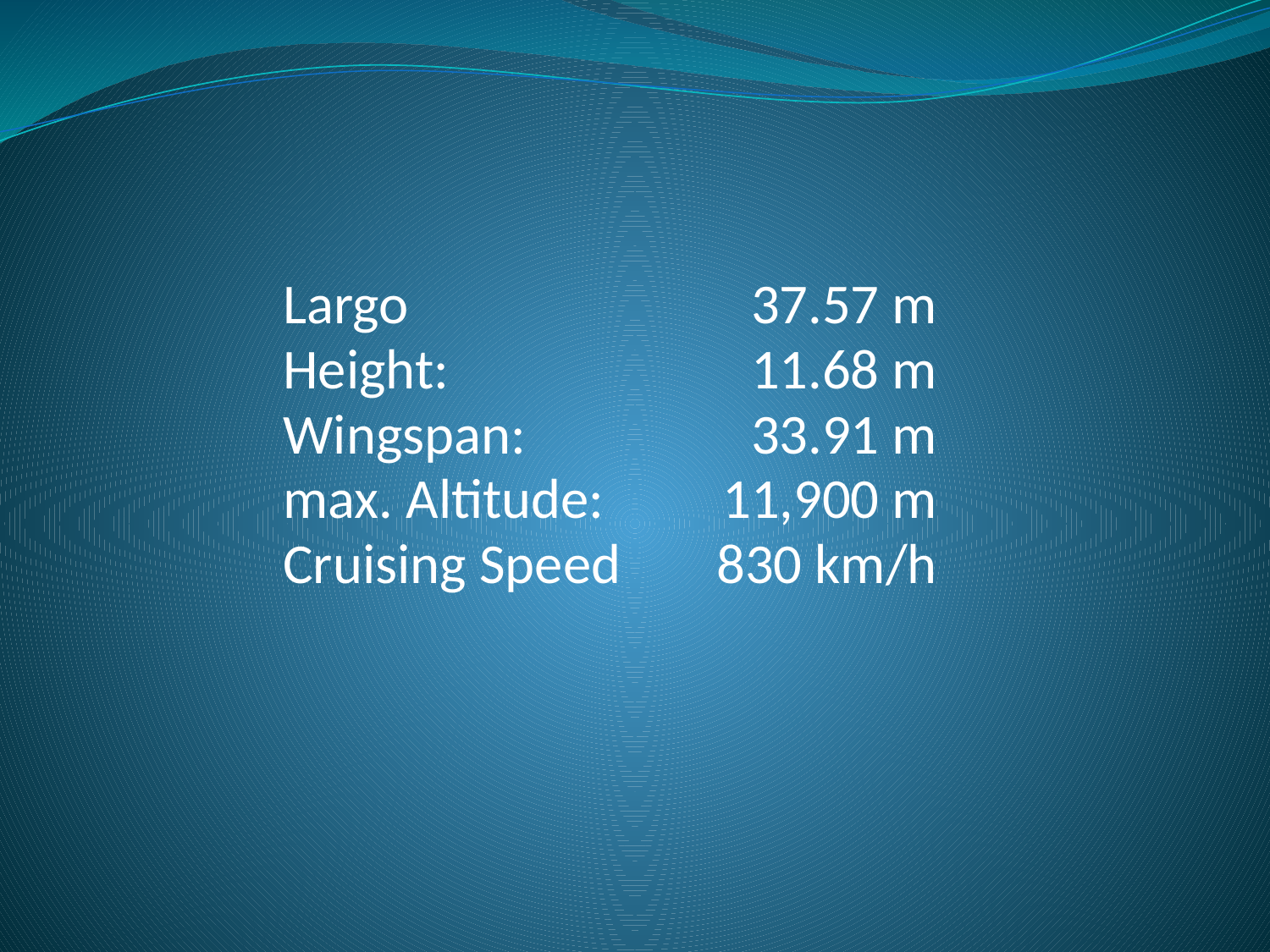

| Largo Height: Wingspan: max. Altitude: Cruising Speed | 37.57 m 11.68 m 33.91 m 11,900 m 830 km/h |
| --- | --- |